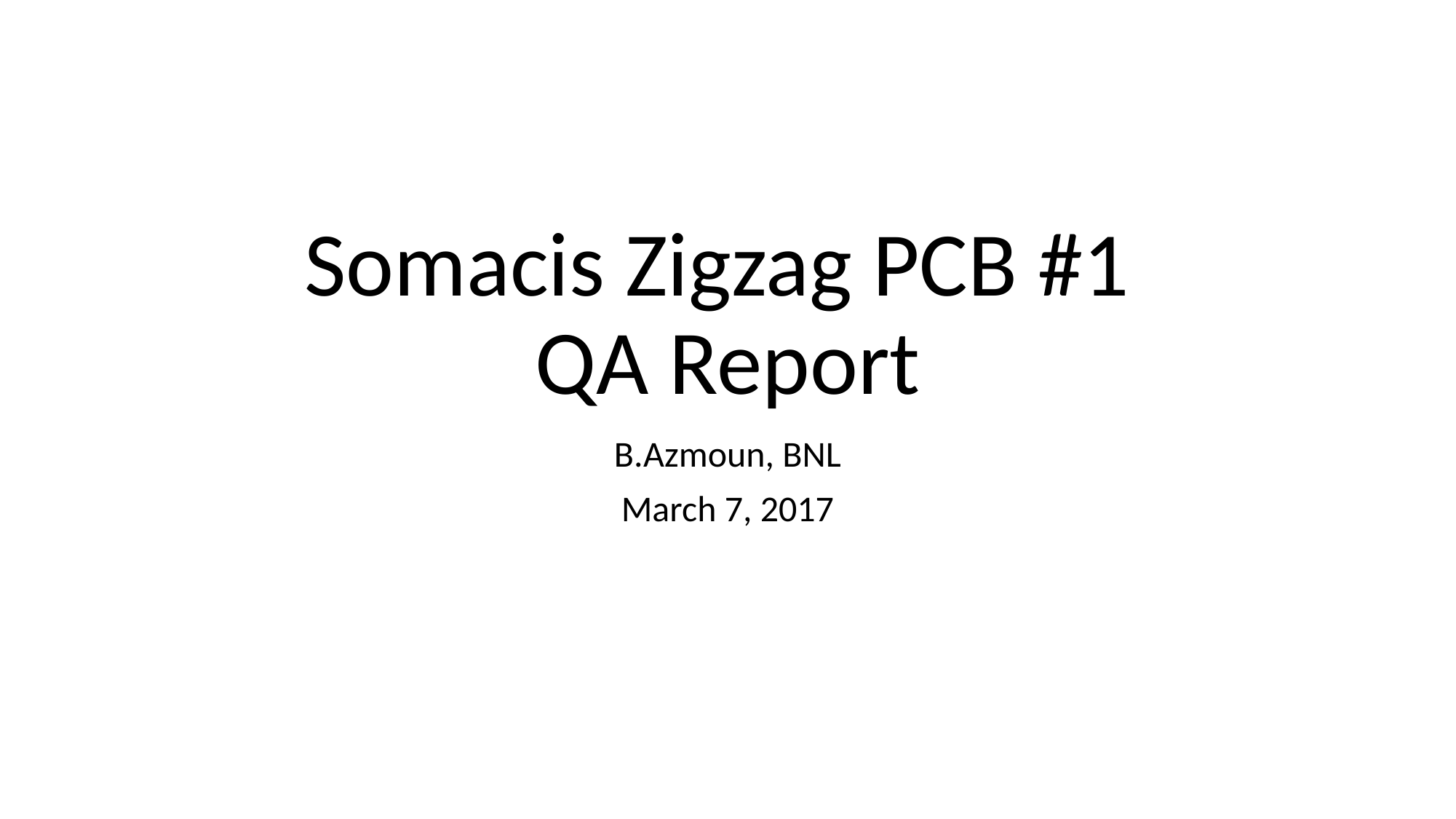

# Somacis Zigzag PCB #1 QA Report
B.Azmoun, BNL
March 7, 2017